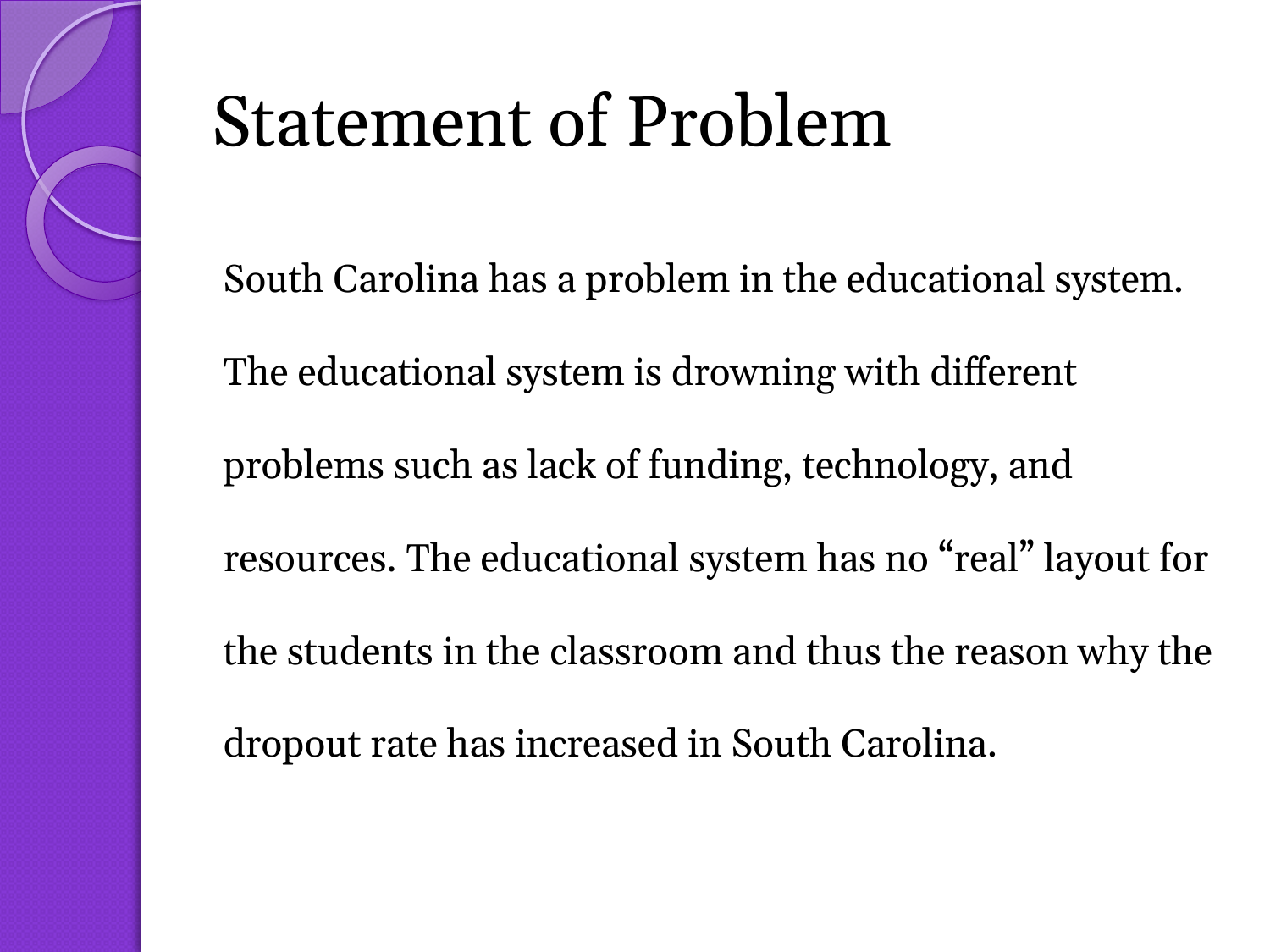

# Statement of Problem
South Carolina has a problem in the educational system. The educational system is drowning with different problems such as lack of funding, technology, and resources. The educational system has no “real” layout for the students in the classroom and thus the reason why the dropout rate has increased in South Carolina.